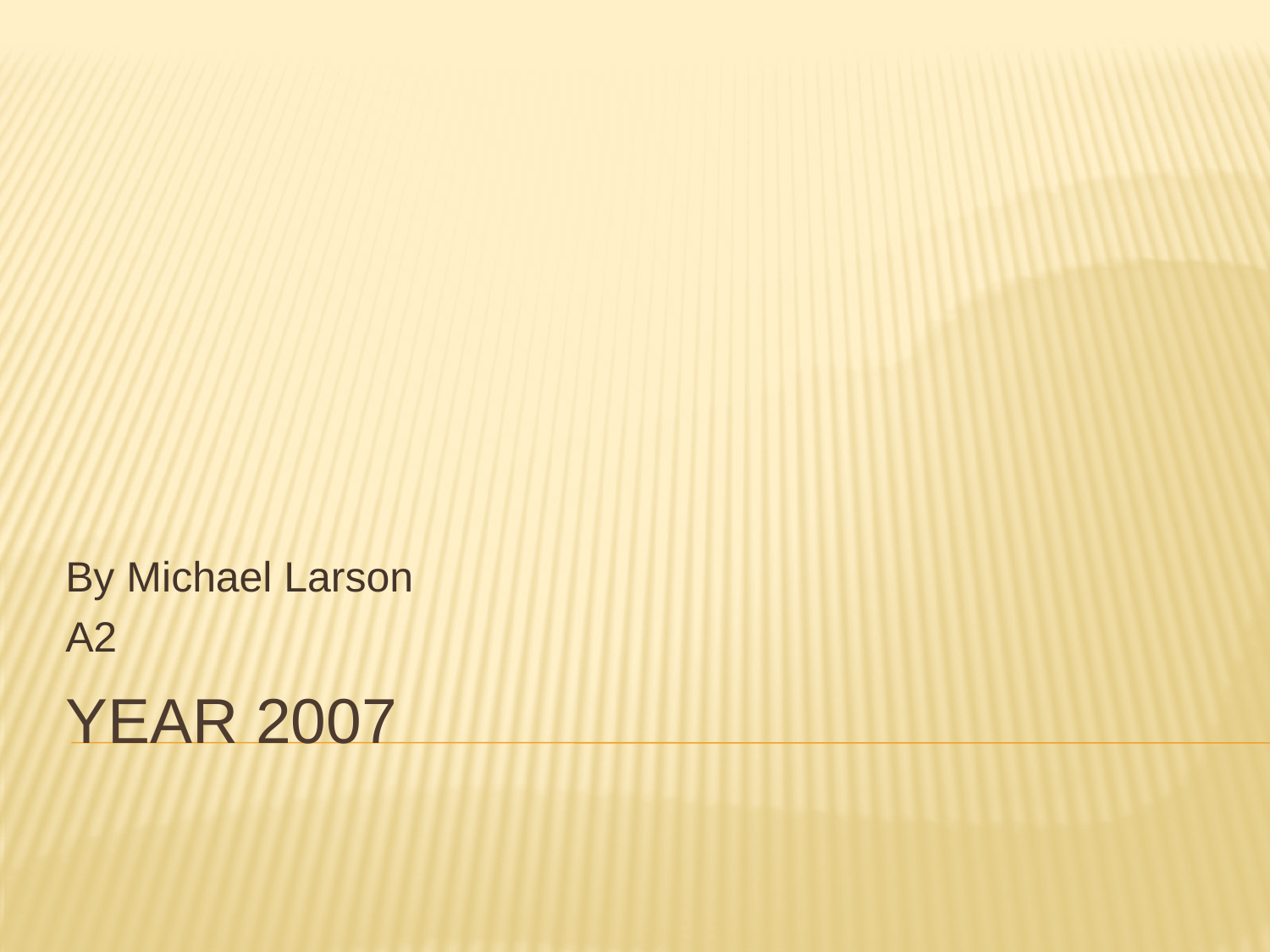

By Michael Larson
A2
# Year 2007